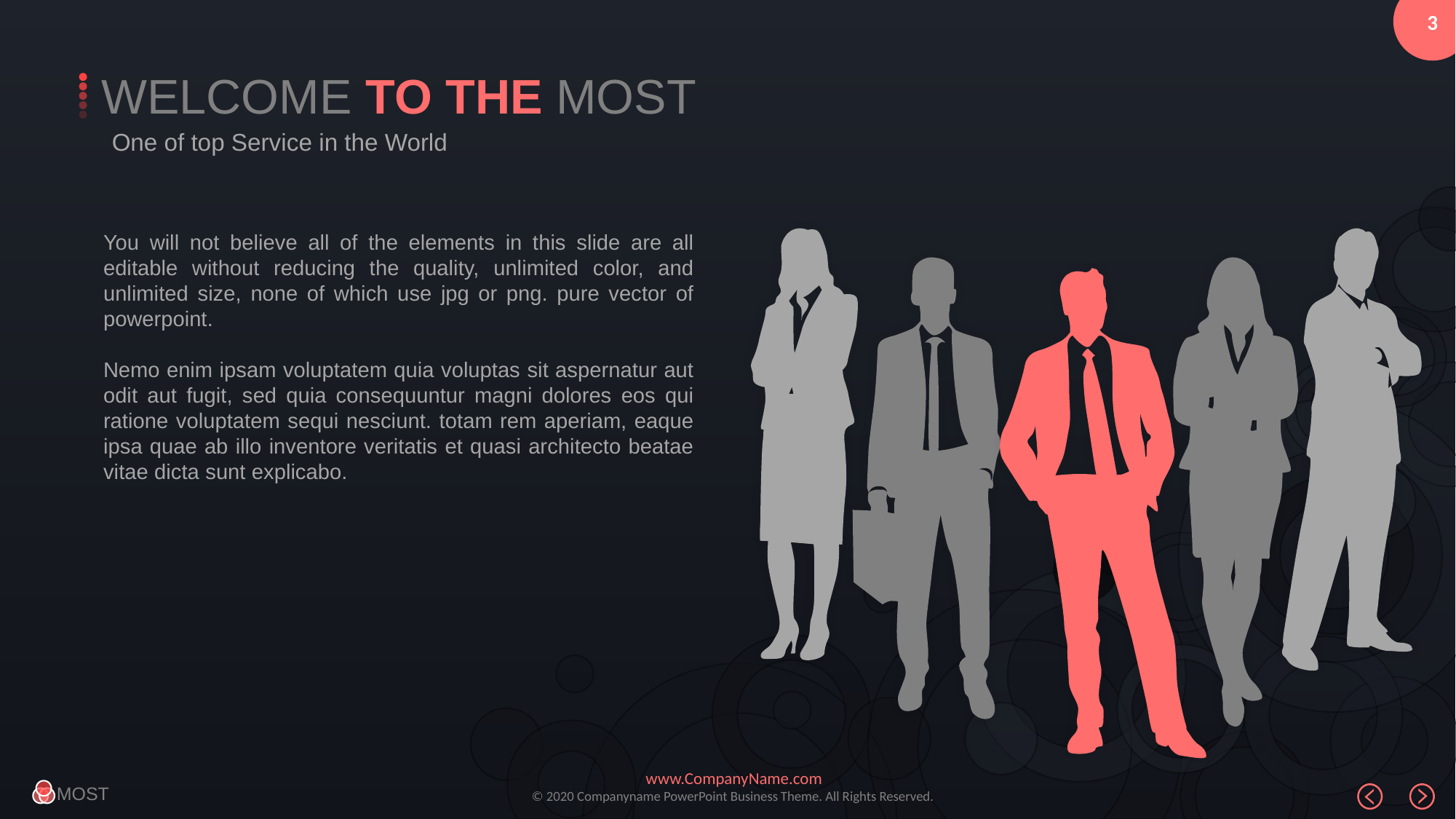

WELCOME TO THE MOST
One of top Service in the World
You will not believe all of the elements in this slide are all editable without reducing the quality, unlimited color, and unlimited size, none of which use jpg or png. pure vector of powerpoint.

Nemo enim ipsam voluptatem quia voluptas sit aspernatur aut odit aut fugit, sed quia consequuntur magni dolores eos qui ratione voluptatem sequi nesciunt. totam rem aperiam, eaque ipsa quae ab illo inventore veritatis et quasi architecto beatae vitae dicta sunt explicabo.